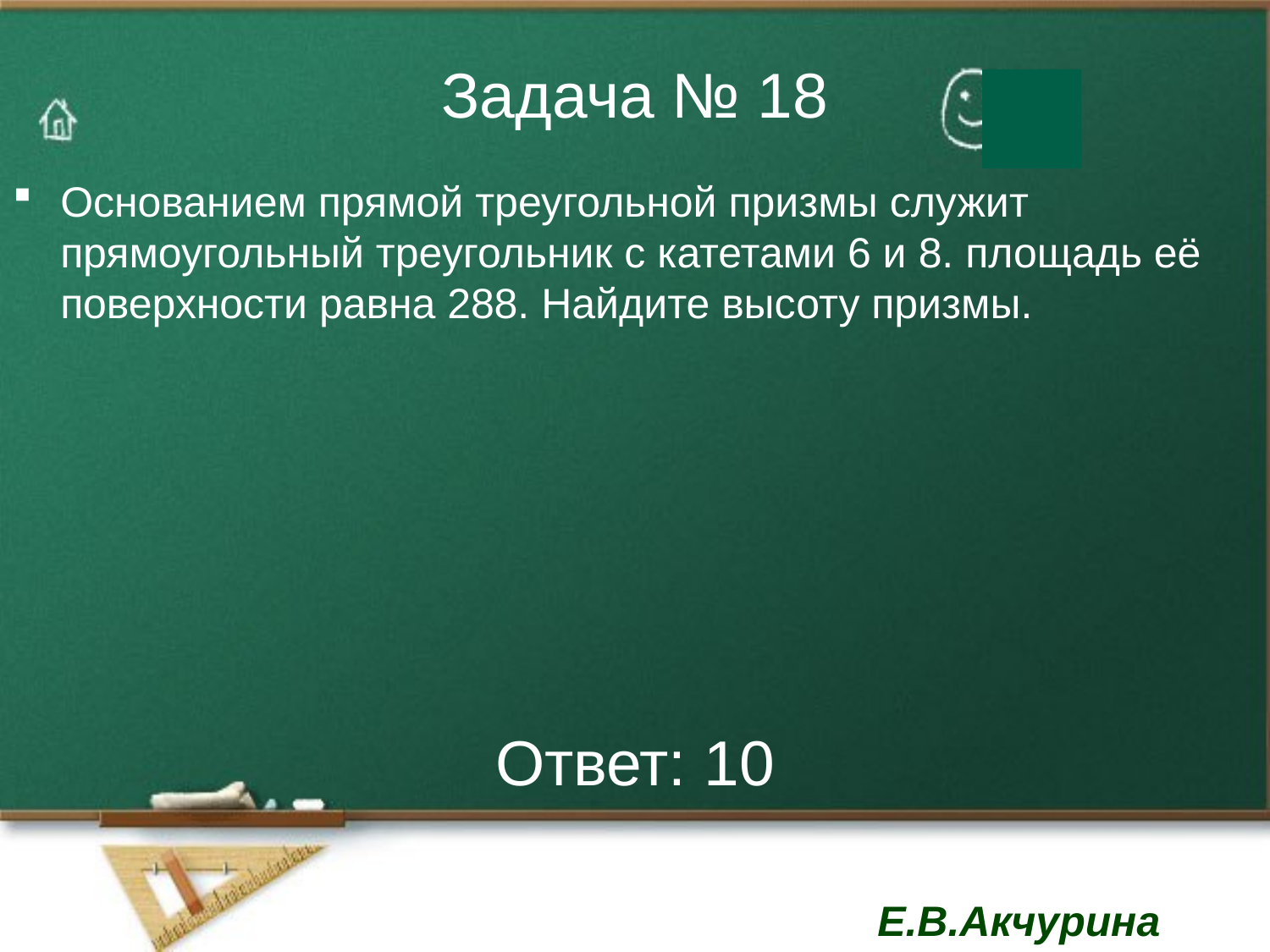

# Задача № 18
Основанием прямой треугольной призмы служит прямоугольный треугольник с катетами 6 и 8. площадь её поверхности равна 288. Найдите высоту призмы.
Ответ: 10